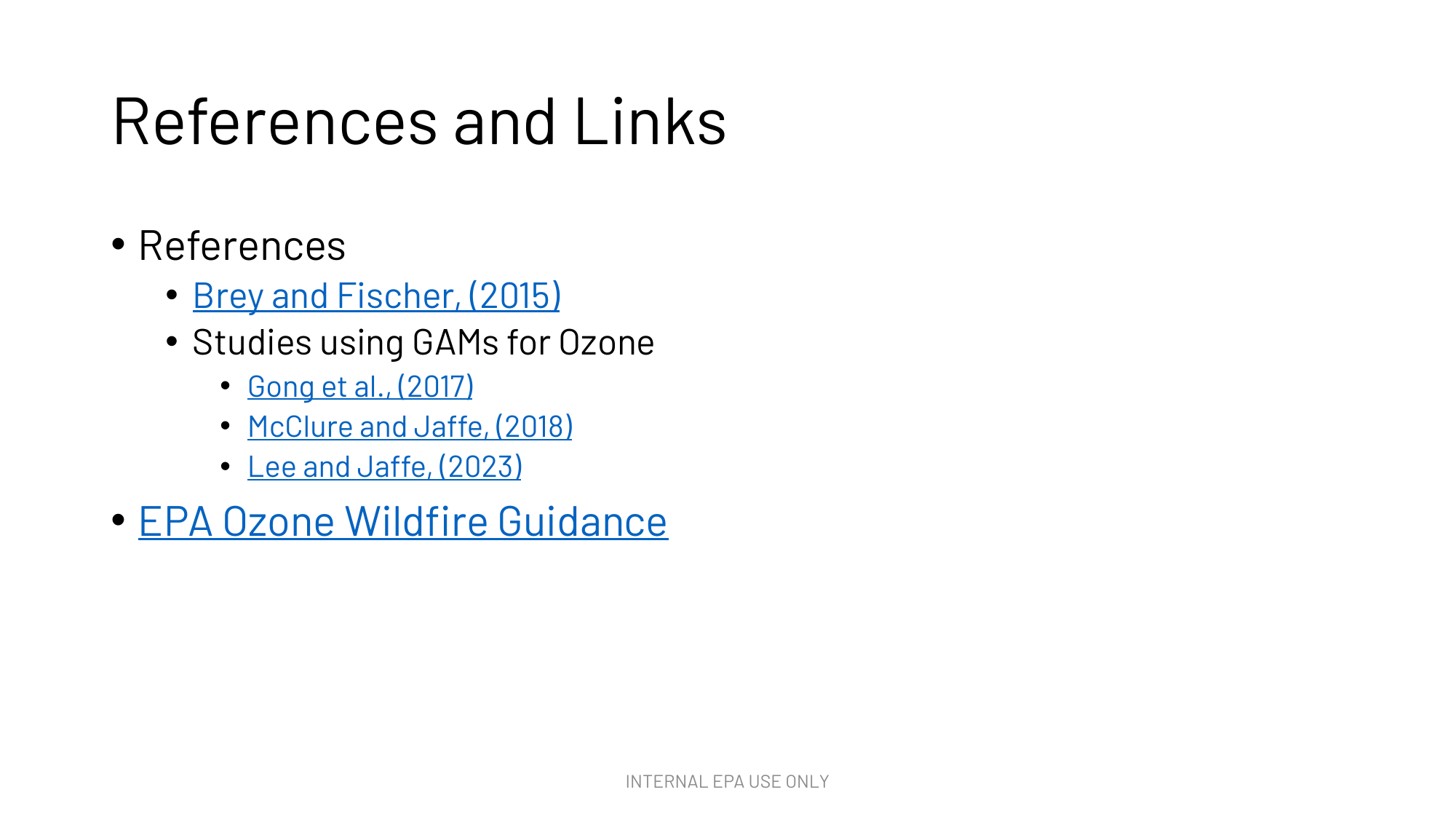

# References and Links
References
Brey and Fischer, (2015)
Studies using GAMs for Ozone
Gong et al., (2017)
McClure and Jaffe, (2018)
Lee and Jaffe, (2023)
EPA Ozone Wildfire Guidance

INTERNAL EPA USE ONLY